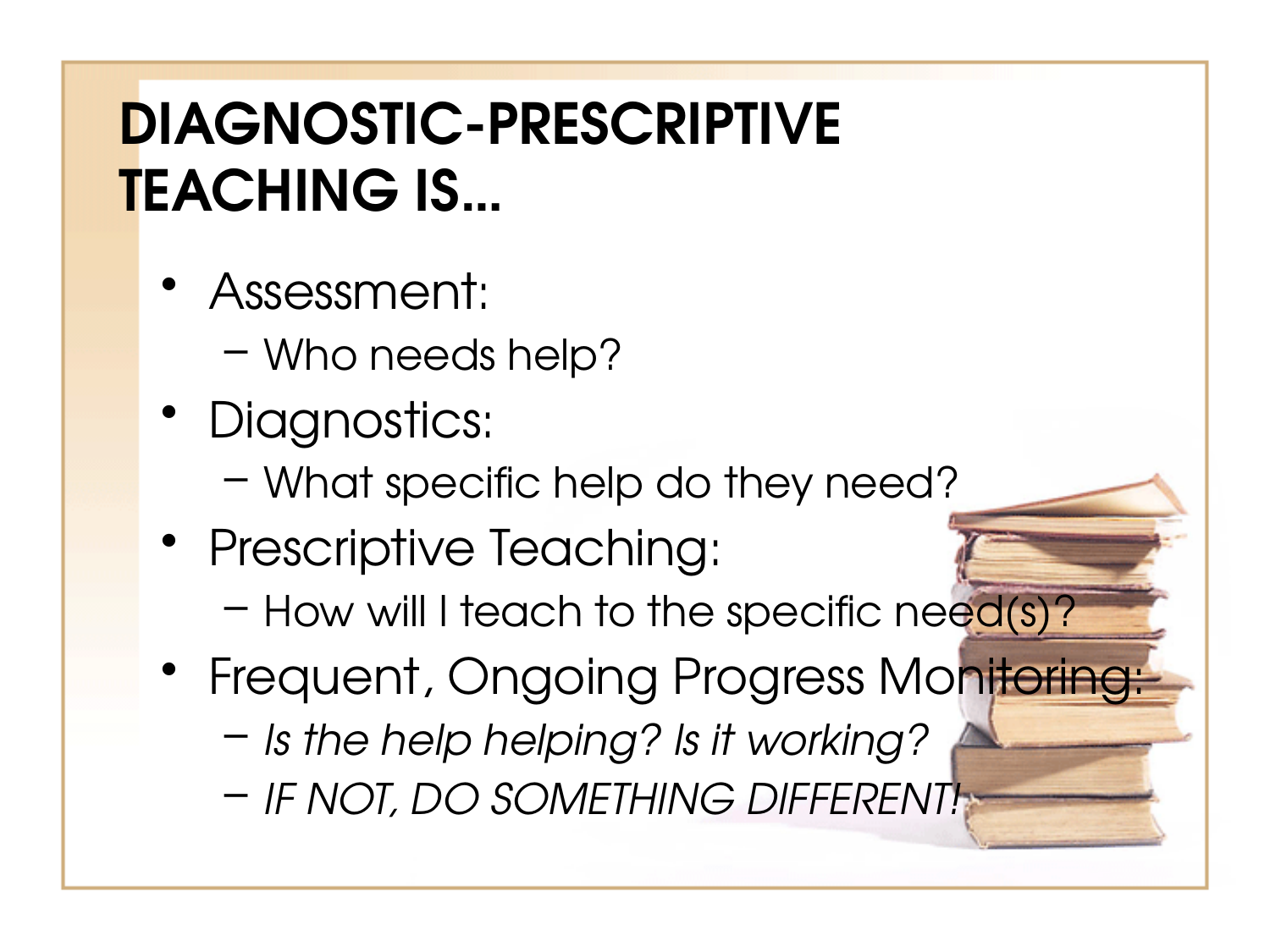

# DIAGNOSTIC-PRESCRIPTIVE TEACHING IS…
Assessment:
Who needs help?
Diagnostics:
What specific help do they need?
Prescriptive Teaching:
How will I teach to the specific need(s)?
Frequent, Ongoing Progress Monitoring:
Is the help helping? Is it working?
IF NOT, DO SOMETHING DIFFERENT!